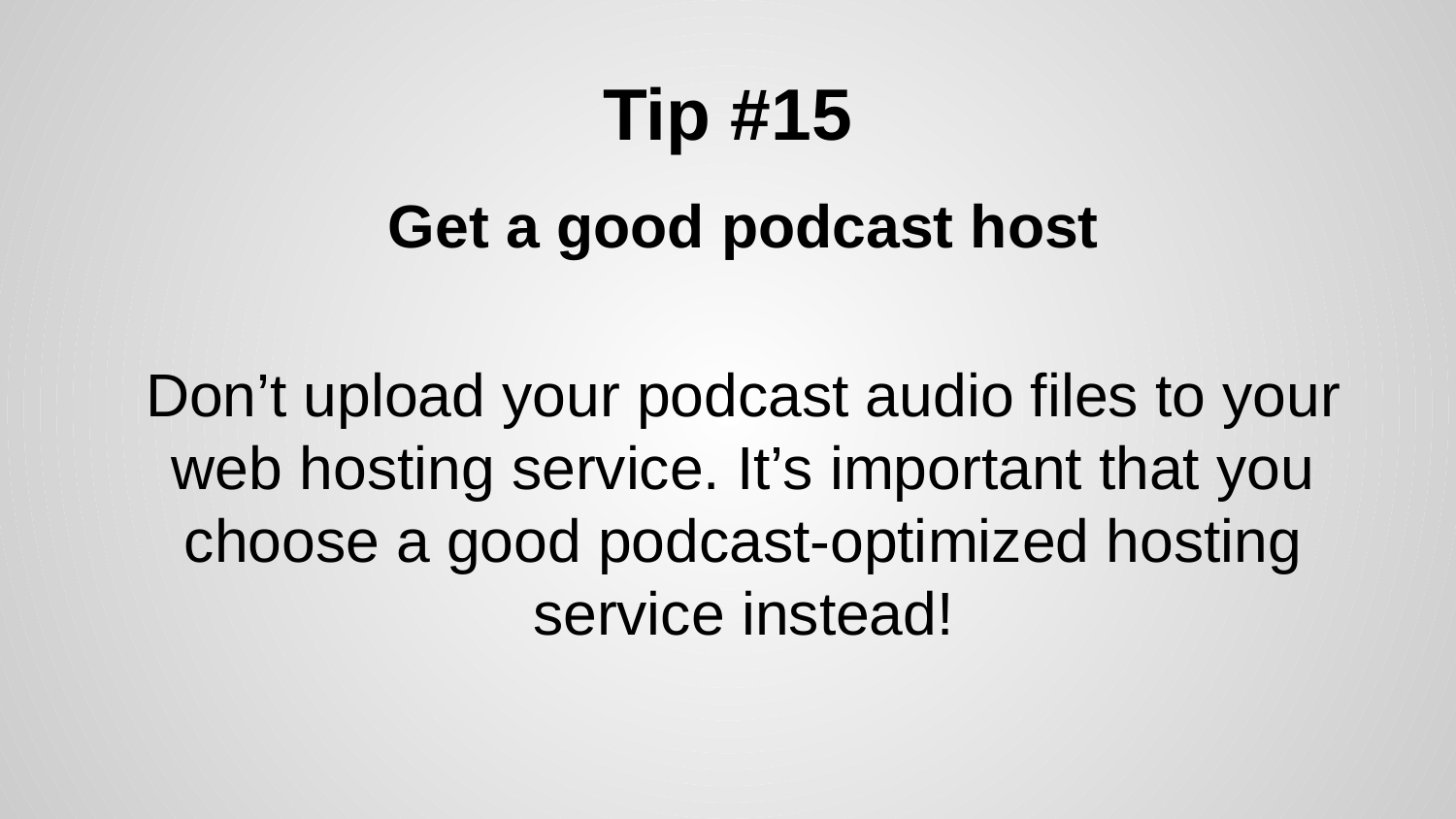

# Tip #15

Get a good podcast host

Don’t upload your podcast audio files to your web hosting service. It’s important that you choose a good podcast-optimized hosting service instead!